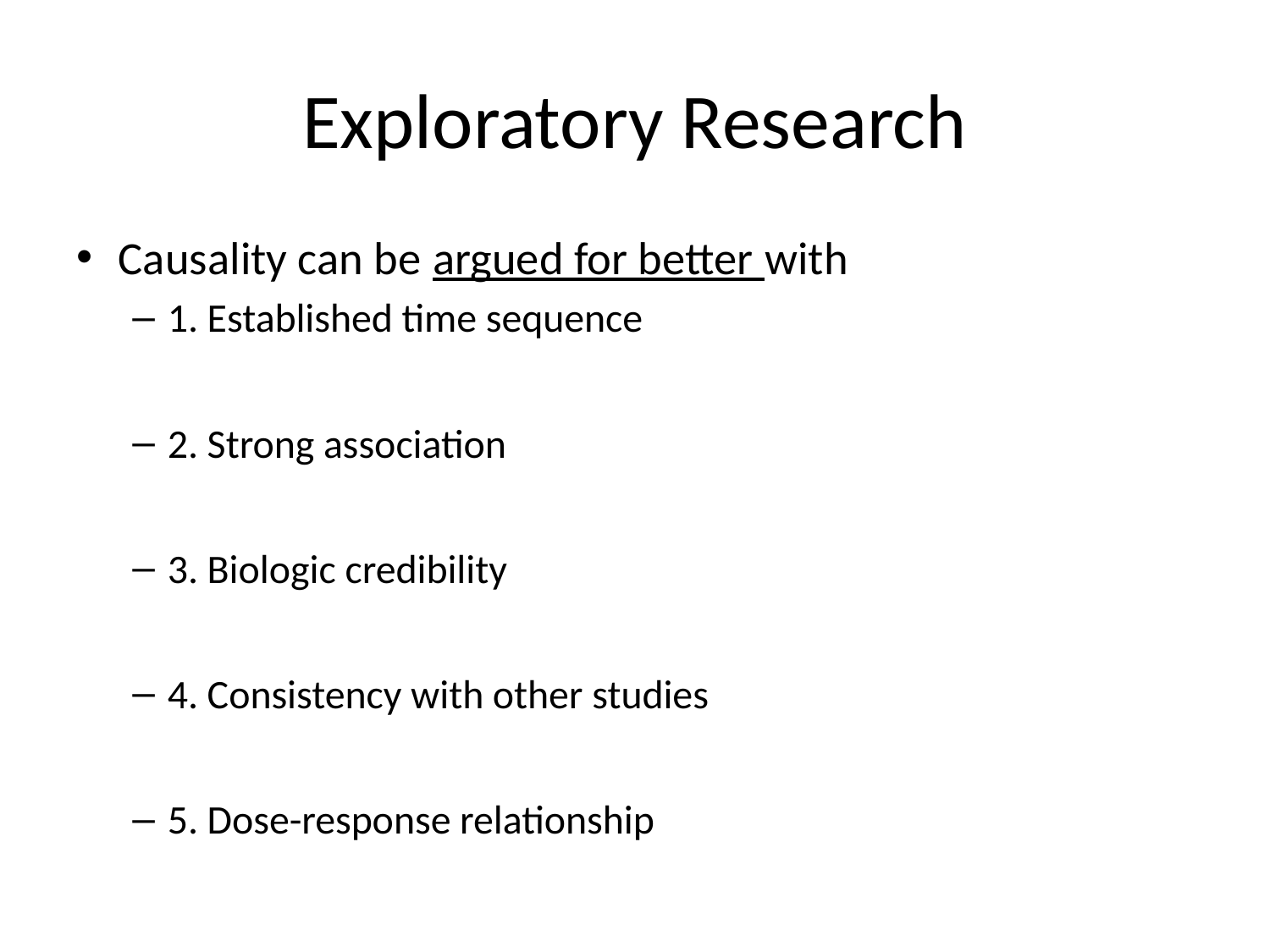

# Exploratory Research
Causality can be argued for better with
1. Established time sequence

2. Strong association

3. Biologic credibility

4. Consistency with other studies

5. Dose-response relationship